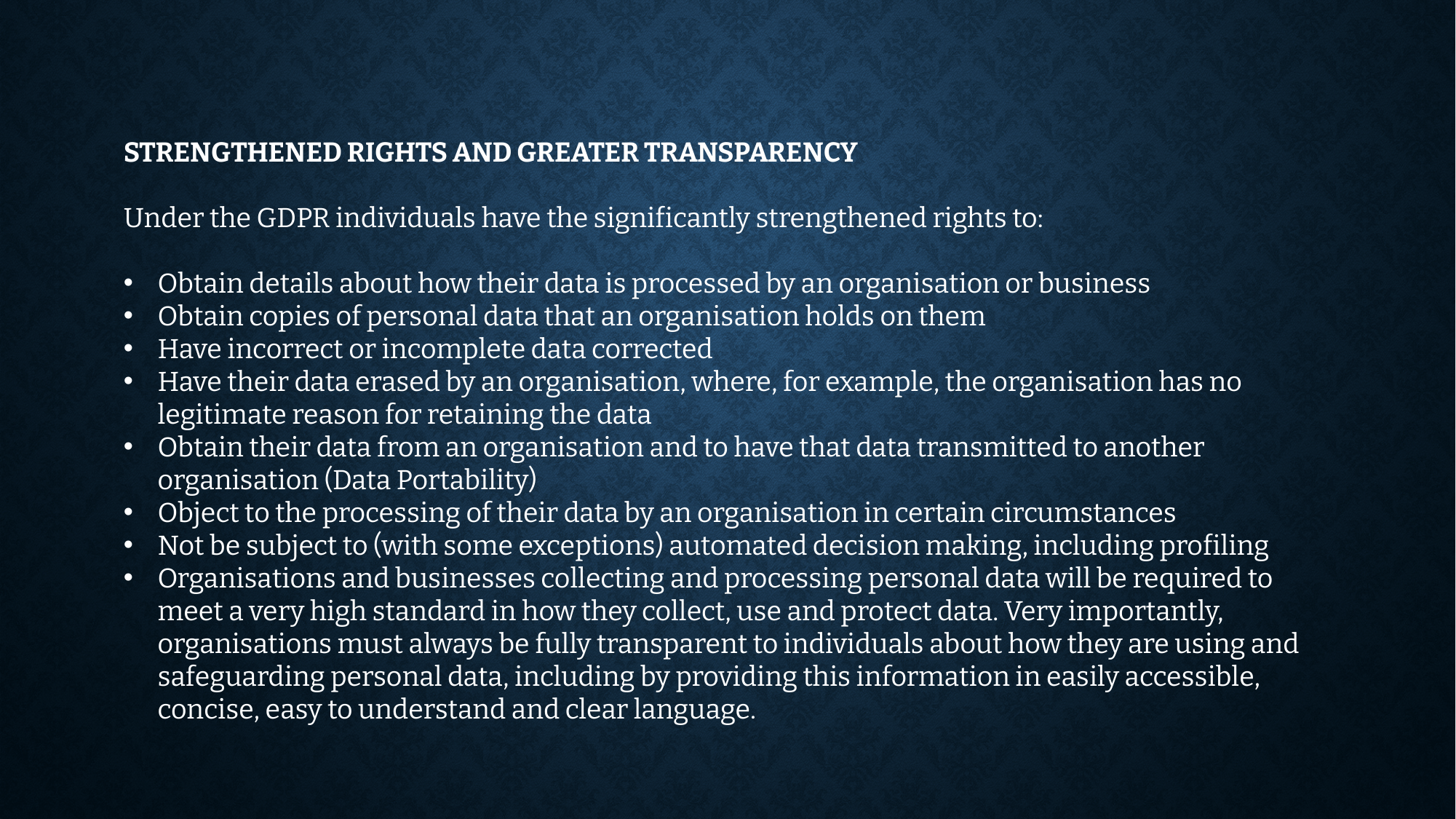

STRENGTHENED RIGHTS AND GREATER TRANSPARENCY

Under the GDPR individuals have the significantly strengthened rights to:

Obtain details about how their data is processed by an organisation or business
Obtain copies of personal data that an organisation holds on them
Have incorrect or incomplete data corrected
Have their data erased by an organisation, where, for example, the organisation has no legitimate reason for retaining the data
Obtain their data from an organisation and to have that data transmitted to another organisation (Data Portability)
Object to the processing of their data by an organisation in certain circumstances
Not be subject to (with some exceptions) automated decision making, including profiling
Organisations and businesses collecting and processing personal data will be required to meet a very high standard in how they collect, use and protect data. Very importantly, organisations must always be fully transparent to individuals about how they are using and safeguarding personal data, including by providing this information in easily accessible, concise, easy to understand and clear language.